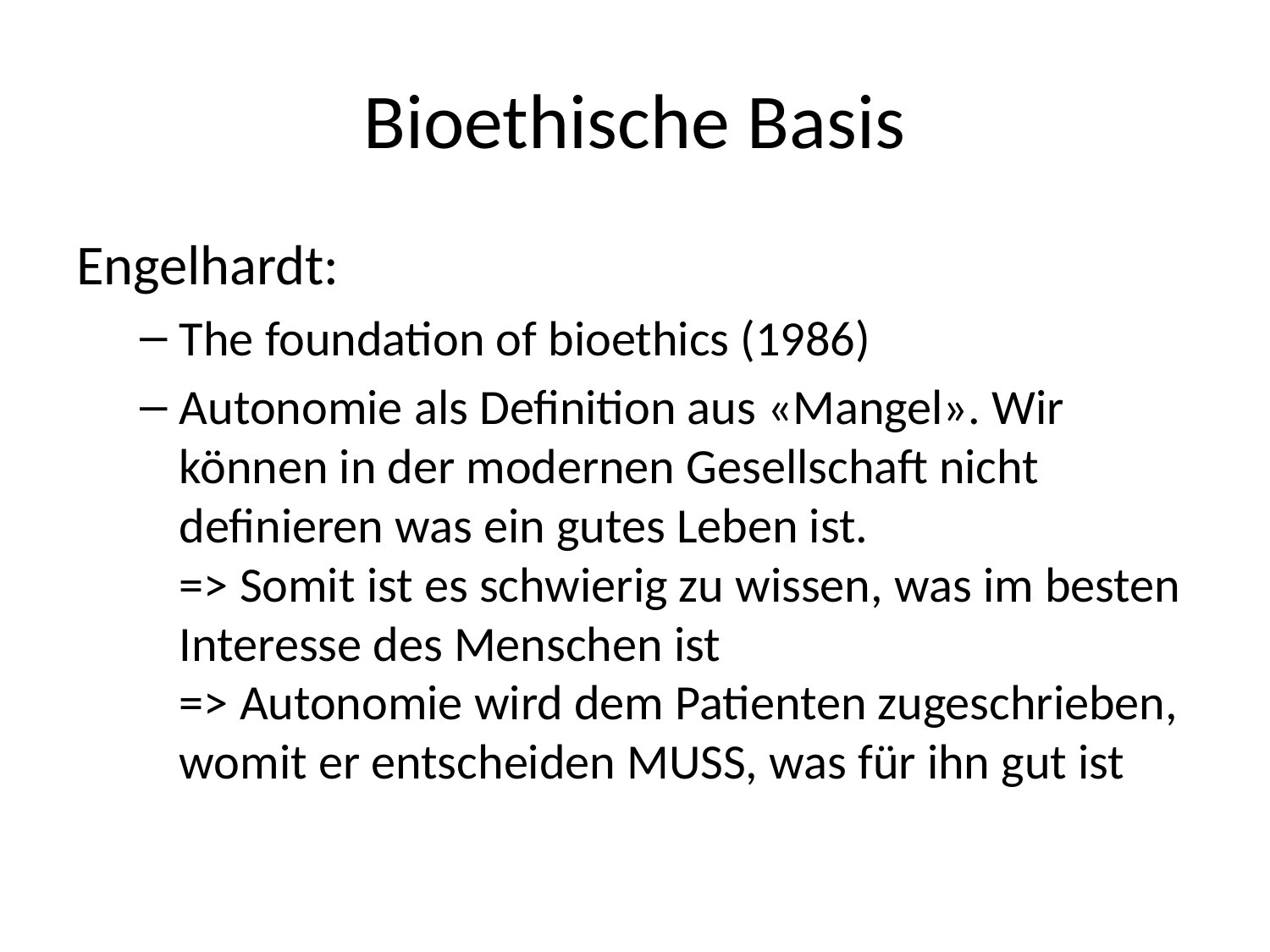

# Bioethische Basis
Engelhardt:
The foundation of bioethics (1986)
Autonomie als Definition aus «Mangel». Wir können in der modernen Gesellschaft nicht definieren was ein gutes Leben ist.
=> Somit ist es schwierig zu wissen, was im besten Interesse des Menschen ist
=> Autonomie wird dem Patienten zugeschrieben, womit er entscheiden MUSS, was für ihn gut ist